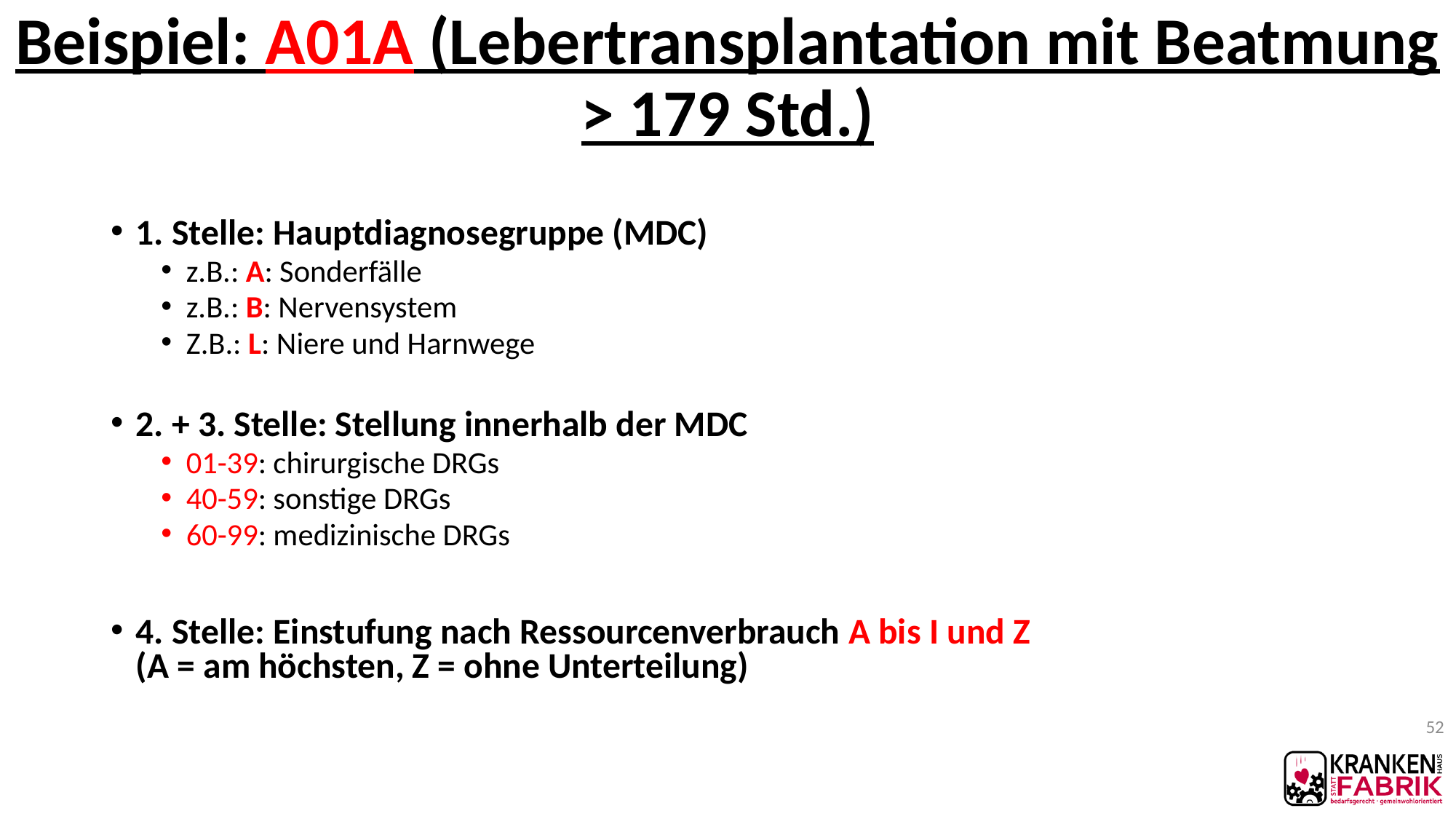

# Beispiel: A01A (Lebertransplantation mit Beatmung > 179 Std.)

1. Stelle: Hauptdiagnosegruppe (MDC)
z.B.: A: Sonderfälle
z.B.: B: Nervensystem
Z.B.: L: Niere und Harnwege

2. + 3. Stelle: Stellung innerhalb der MDC
01-39: chirurgische DRGs
40-59: sonstige DRGs
60-99: medizinische DRGs

4. Stelle: Einstufung nach Ressourcenverbrauch A bis I und Z
(A = am höchsten, Z = ohne Unterteilung)

52